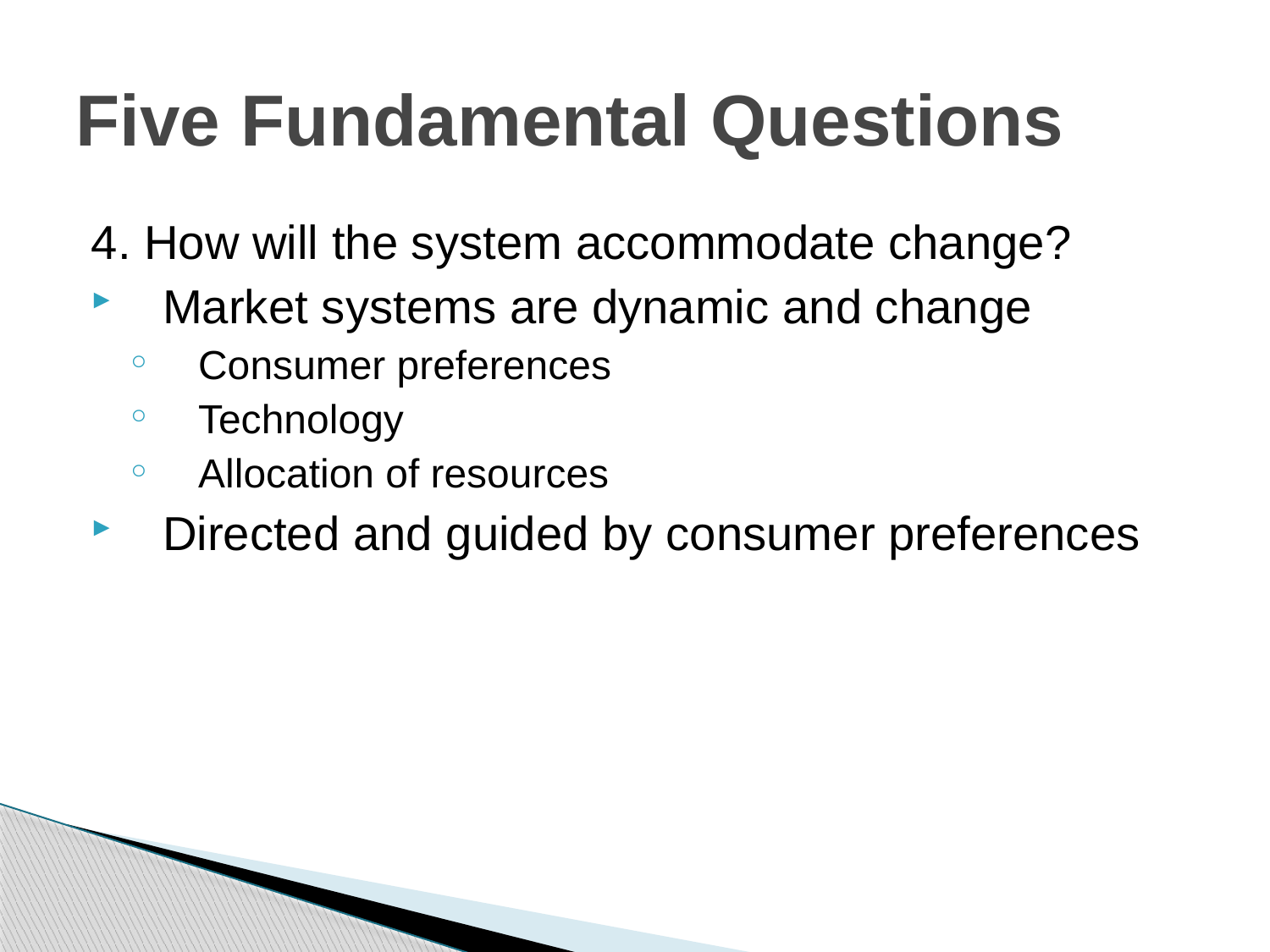

# Five Fundamental Questions
4. How will the system accommodate change?
Market systems are dynamic and change
Consumer preferences
Technology
Allocation of resources
Directed and guided by consumer preferences